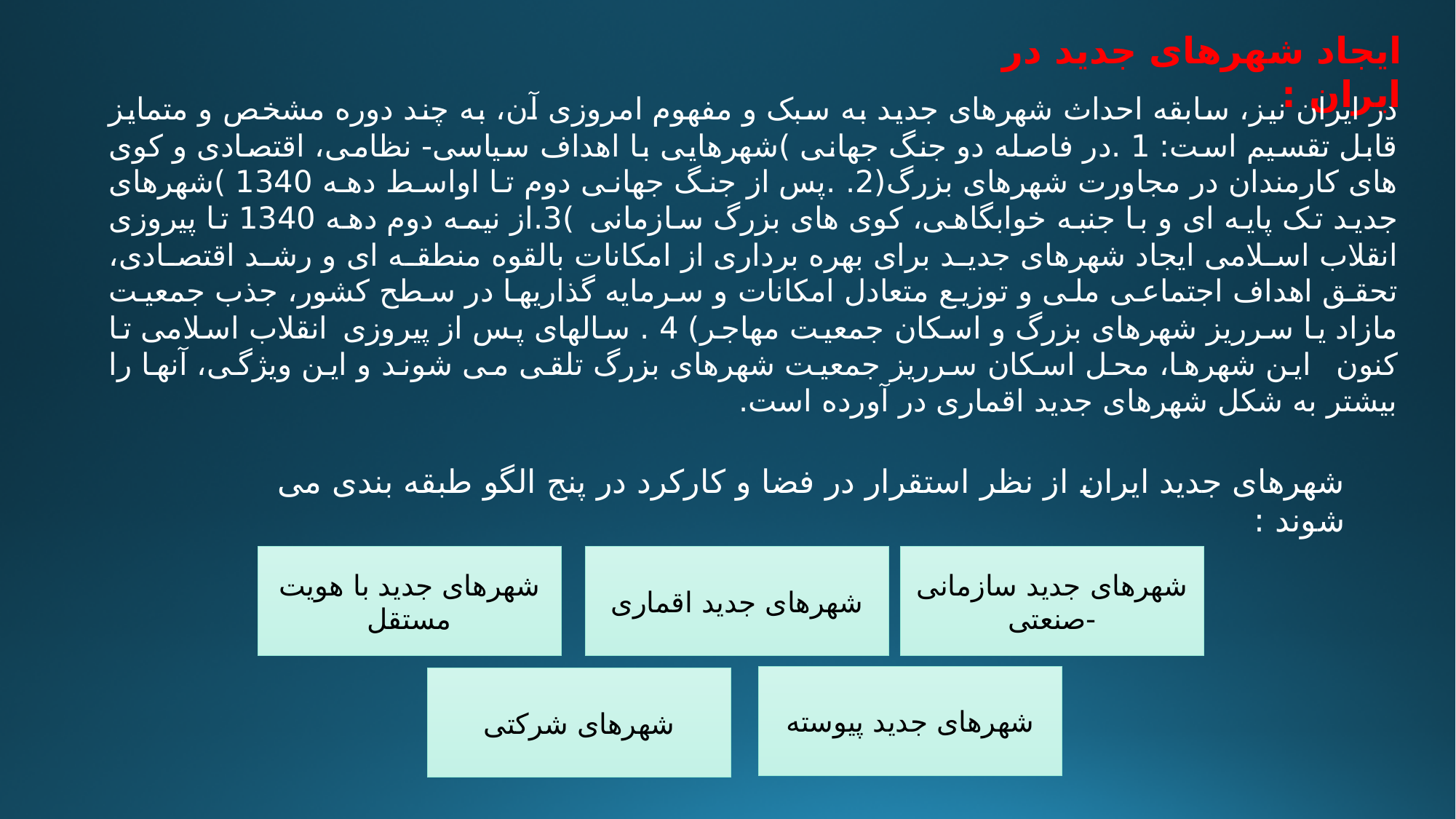

ایجاد شهرهای جدید در ایران :
در ایران نیز، سابقه احداث شهرهای جدید به سبک و مفهوم امروزی آن، به چند دوره مشخص و متمایز قابل تقسیم است: 1 .در فاصله دو جنگ جهانی )شهرهایی با اهداف سیاسی- نظامی، اقتصادی و کوی های کارمندان در مجاورت شهرهای بزرگ(2. .پس از جنگ جهانی دوم تا اواسط دهه 1340 )شهرهای جدید تک پایه ای و با جنبه خوابگاهی، کوی های بزرگ سازمانی )3.از نیمه دوم دهه 1340 تا پیروزی انقلاب اسلامی ایجاد شهرهای جدید برای بهره برداری از امکانات بالقوه منطقه ای و رشد اقتصادی، تحقق اهداف اجتماعی ملی و توزیع متعادل امکانات و سرمایه گذاریها در سطح کشور، جذب جمعیت مازاد یا سرریز شهرهای بزرگ و اسکان جمعیت مهاجر) 4 . سالهای پس از پیروزی انقلاب اسلامی تا کنون  این شهرها، محل اسکان سرریز جمعیت شهرهای بزرگ تلقی می شوند و این ویژگی، آنها را بیشتر به شکل شهرهای جدید اقماری در آورده است.
شهرهای جدید ایران از نظر استقرار در فضا و کارکرد در پنج الگو طبقه بندی می شوند :
شهرهای جدید با هویت مستقل
شهرهای جدید اقماری
شهرهای جدید سازمانی -صنعتی
شهرهای جدید پیوسته
شهرهای شرکتی